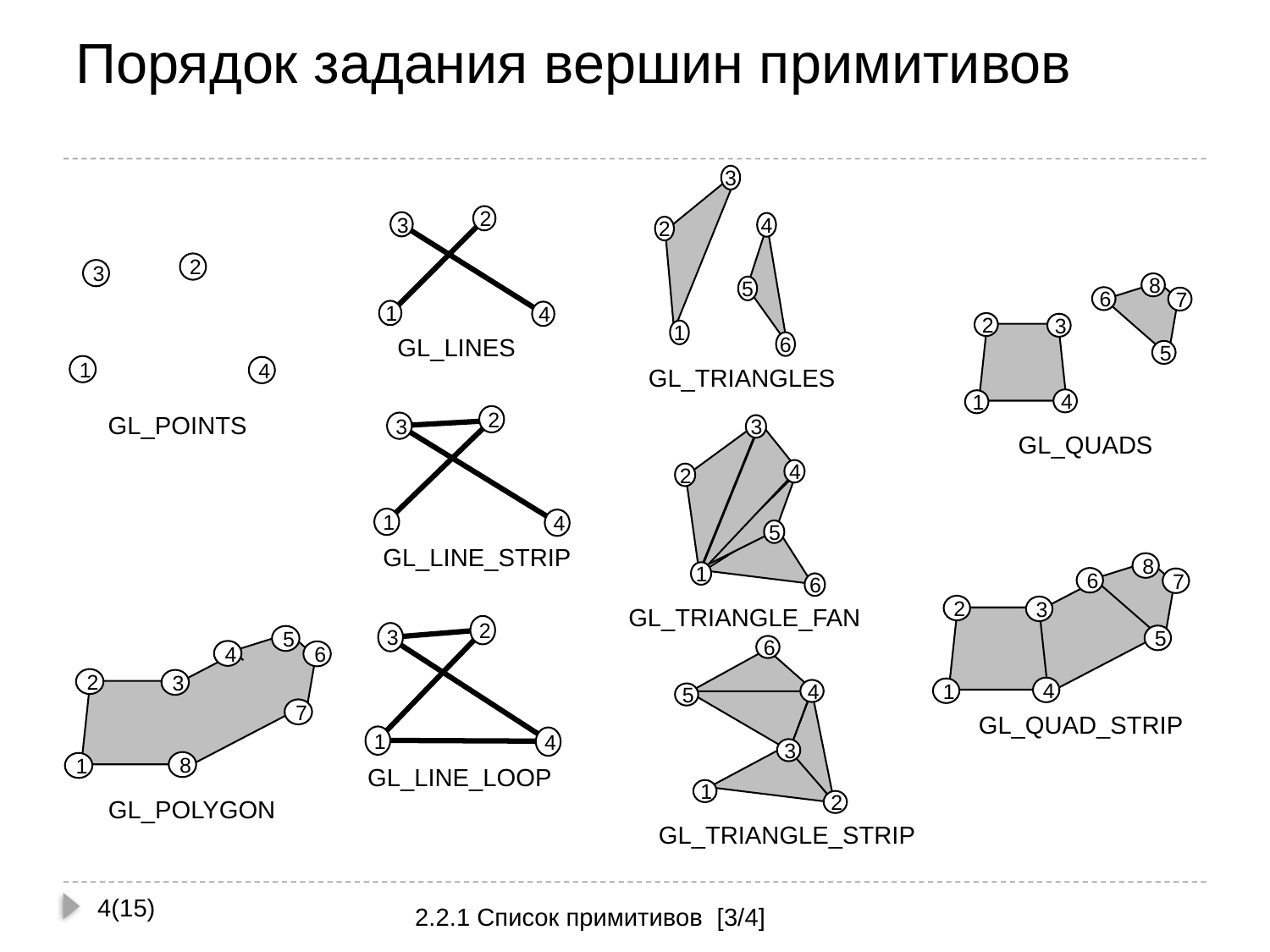

# Порядок задания вершин примитивов
3
4

2

5
1
6
2
3
1
4
2
3
1
4
8

6
7
2
3

5
4
1
GL_LINES
GL_TRIANGLES
GL_POINTS
2
3
1
4
3
4

2

5

1
6
GL_QUADS
GL_LINE_STRIP
8

6
7

2
3

5
4
1
GL_TRIANGLE_FAN
2
3
1
4
5

4
6

2
3

7
8
1
6

4
5

3

1
2
GL_QUAD_STRIP
GL_LINE_LOOP
GL_POLYGON
GL_TRIANGLE_STRIP
4(15)
2.2.1 Список примитивов  [3/4]